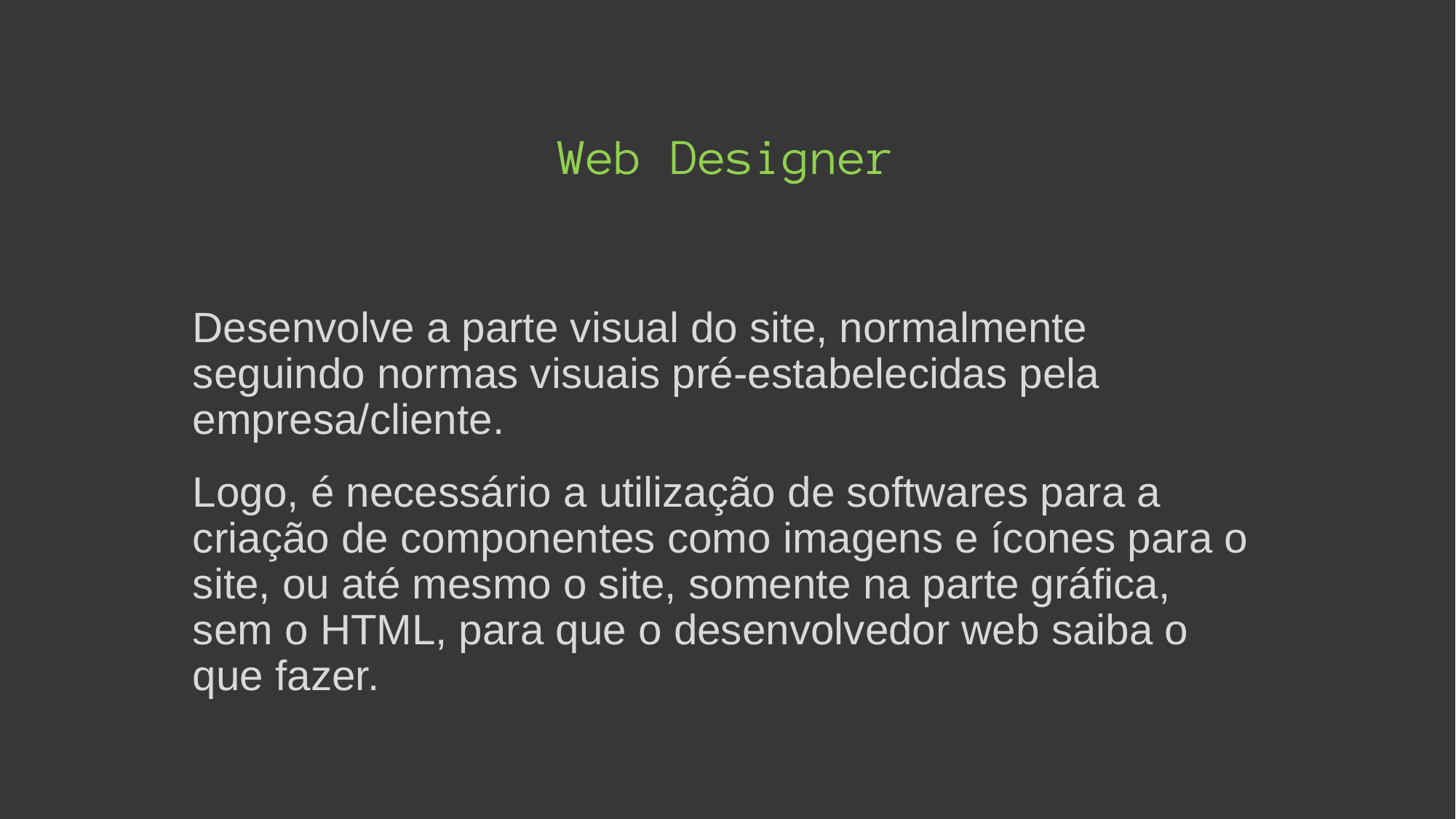

# Web Designer

Desenvolve a parte visual do site, normalmente seguindo normas visuais pré-estabelecidas pela empresa/cliente.
Logo, é necessário a utilização de softwares para a criação de componentes como imagens e ícones para o site, ou até mesmo o site, somente na parte gráfica, sem o HTML, para que o desenvolvedor web saiba o que fazer.